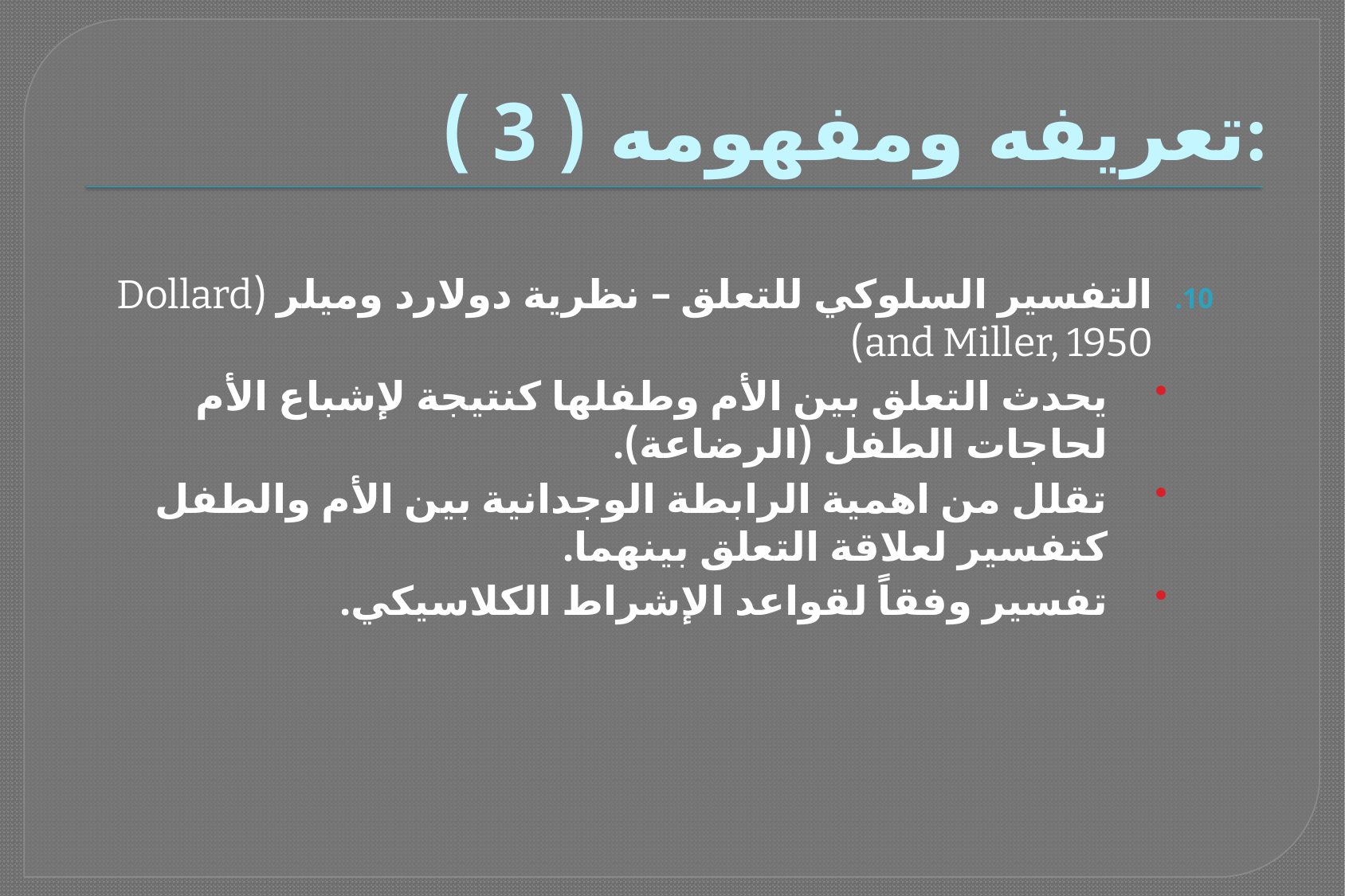

# تعريفه ومفهومه ( 3 ):

التفسير السلوكي للتعلق – نظرية دولارد وميلر (Dollard and Miller, 1950)
يحدث التعلق بين الأم وطفلها كنتيجة لإشباع الأم لحاجات الطفل (الرضاعة).
تقلل من اهمية الرابطة الوجدانية بين الأم والطفل كتفسير لعلاقة التعلق بينهما.
تفسير وفقاً لقواعد الإشراط الكلاسيكي.